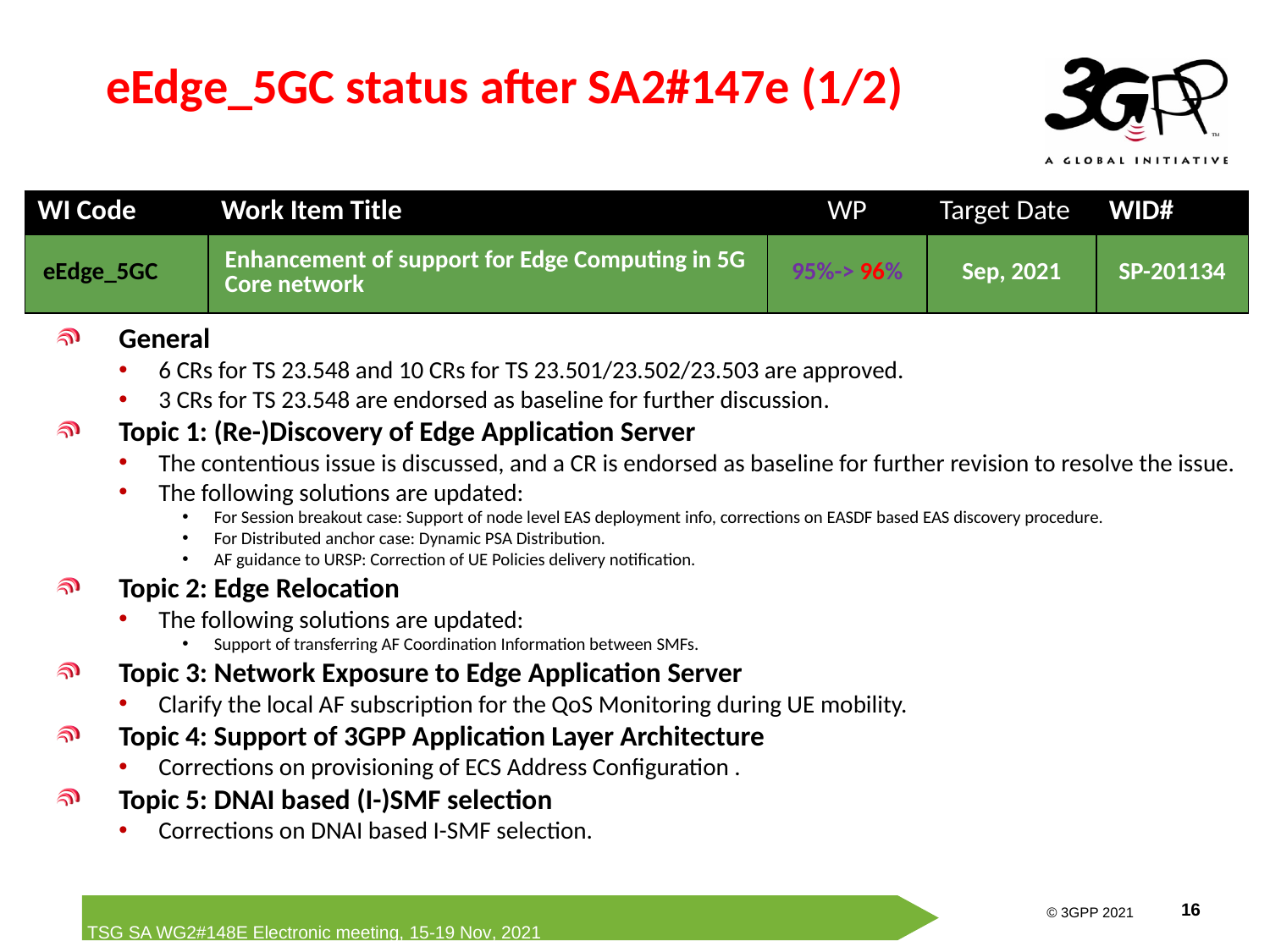

# eEdge_5GC status after SA2#147e (1/2)
| WI Code | Work Item Title | WP | Target Date | WID# |
| --- | --- | --- | --- | --- |
| eEdge\_5GC | Enhancement of support for Edge Computing in 5G Core network | 95%-> 96% | Sep, 2021 | SP-201134 |
General
6 CRs for TS 23.548 and 10 CRs for TS 23.501/23.502/23.503 are approved.
3 CRs for TS 23.548 are endorsed as baseline for further discussion.
Topic 1: (Re-)Discovery of Edge Application Server
The contentious issue is discussed, and a CR is endorsed as baseline for further revision to resolve the issue.
The following solutions are updated:
For Session breakout case: Support of node level EAS deployment info, corrections on EASDF based EAS discovery procedure.
For Distributed anchor case: Dynamic PSA Distribution.
AF guidance to URSP: Correction of UE Policies delivery notification.
Topic 2: Edge Relocation
The following solutions are updated:
Support of transferring AF Coordination Information between SMFs.
Topic 3: Network Exposure to Edge Application Server
Clarify the local AF subscription for the QoS Monitoring during UE mobility.
Topic 4: Support of 3GPP Application Layer Architecture
Corrections on provisioning of ECS Address Configuration .
Topic 5: DNAI based (I-)SMF selection
Corrections on DNAI based I-SMF selection.